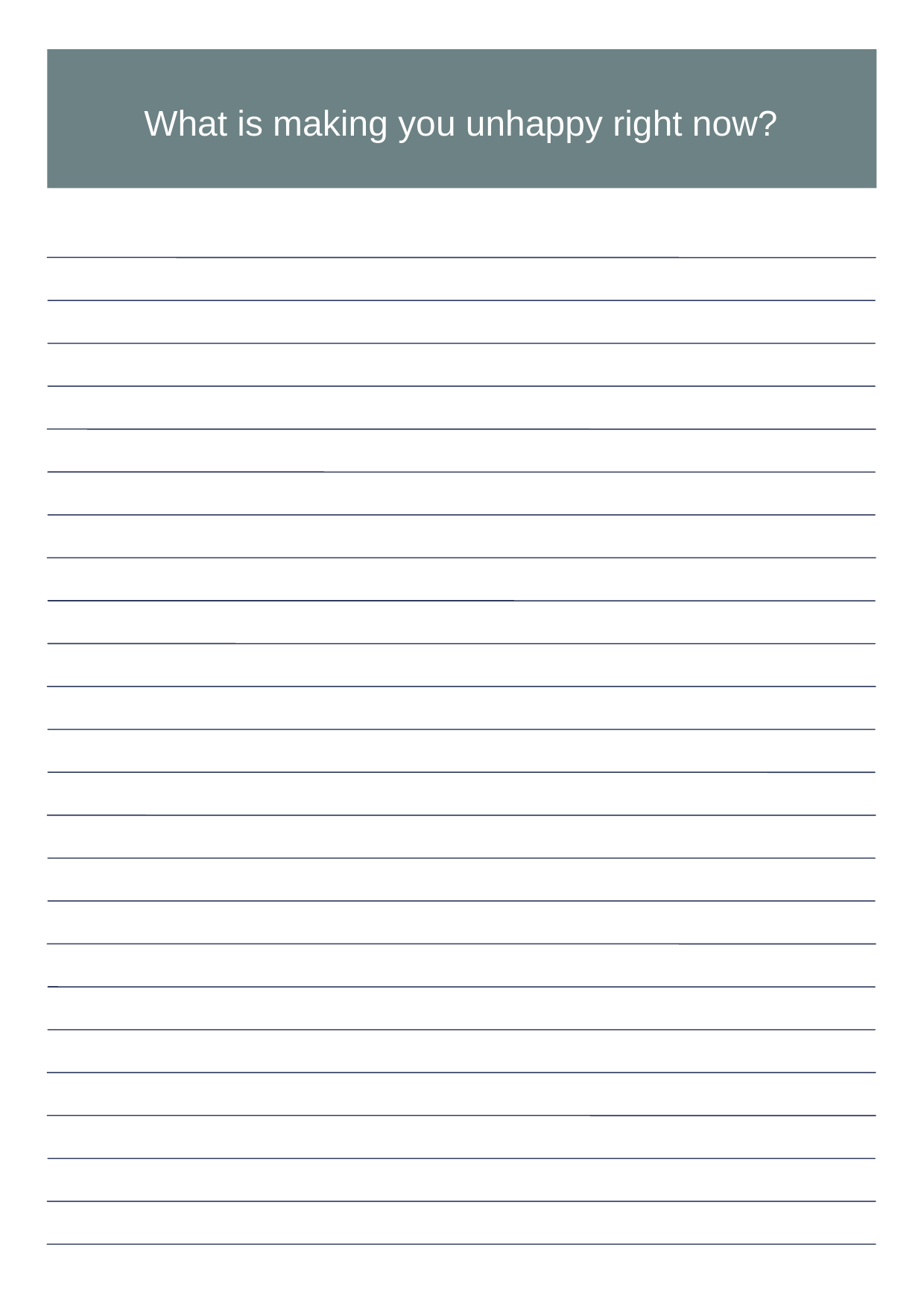

What is making you unhappy right now?